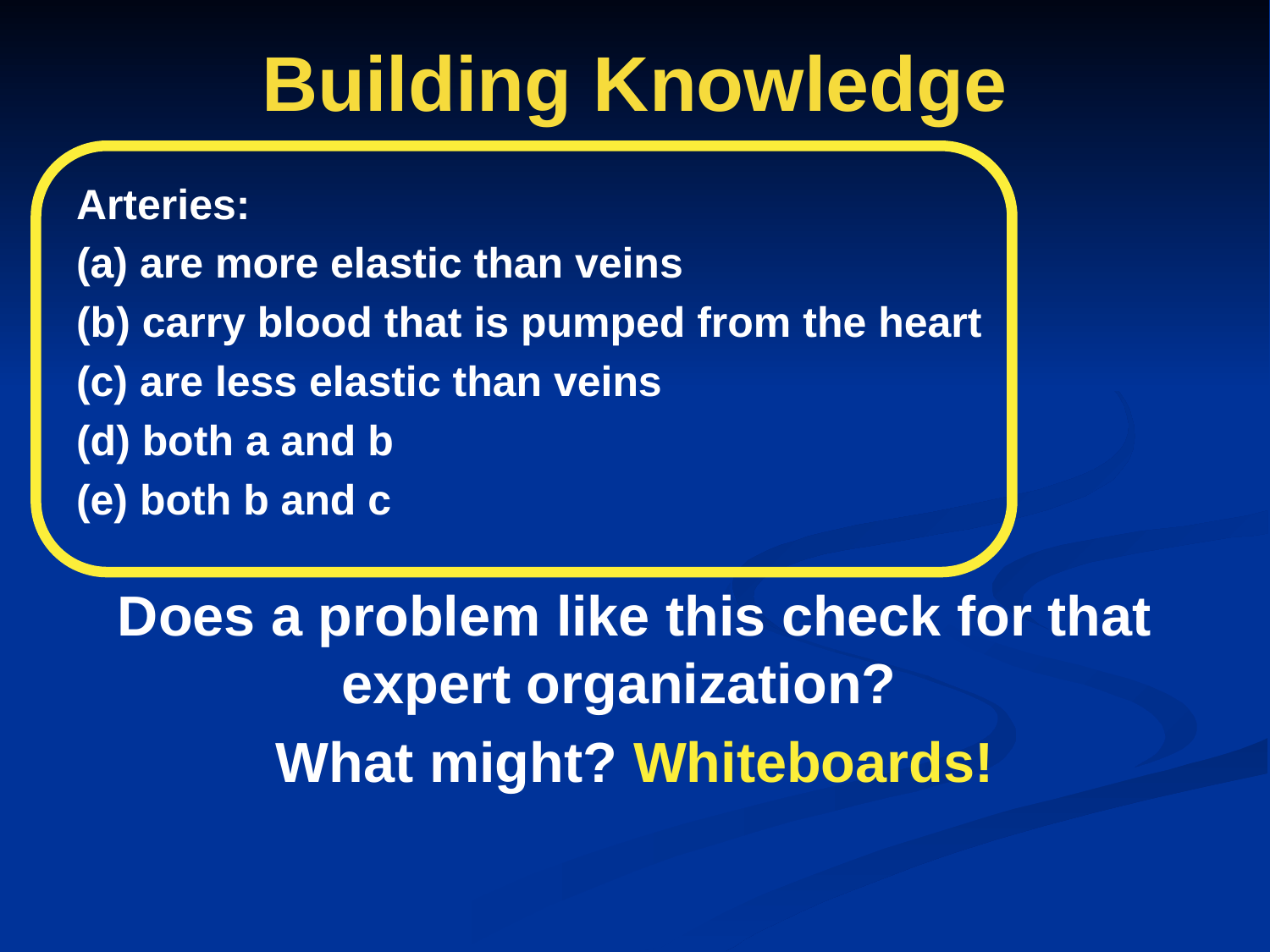

# Building Knowledge

Arteries:
(a) are more elastic than veins
(b) carry blood that is pumped from the heart
(c) are less elastic than veins
(d) both a and b
(e) both b and c

Does a problem like this check for that expert organization?
What might? Whiteboards!